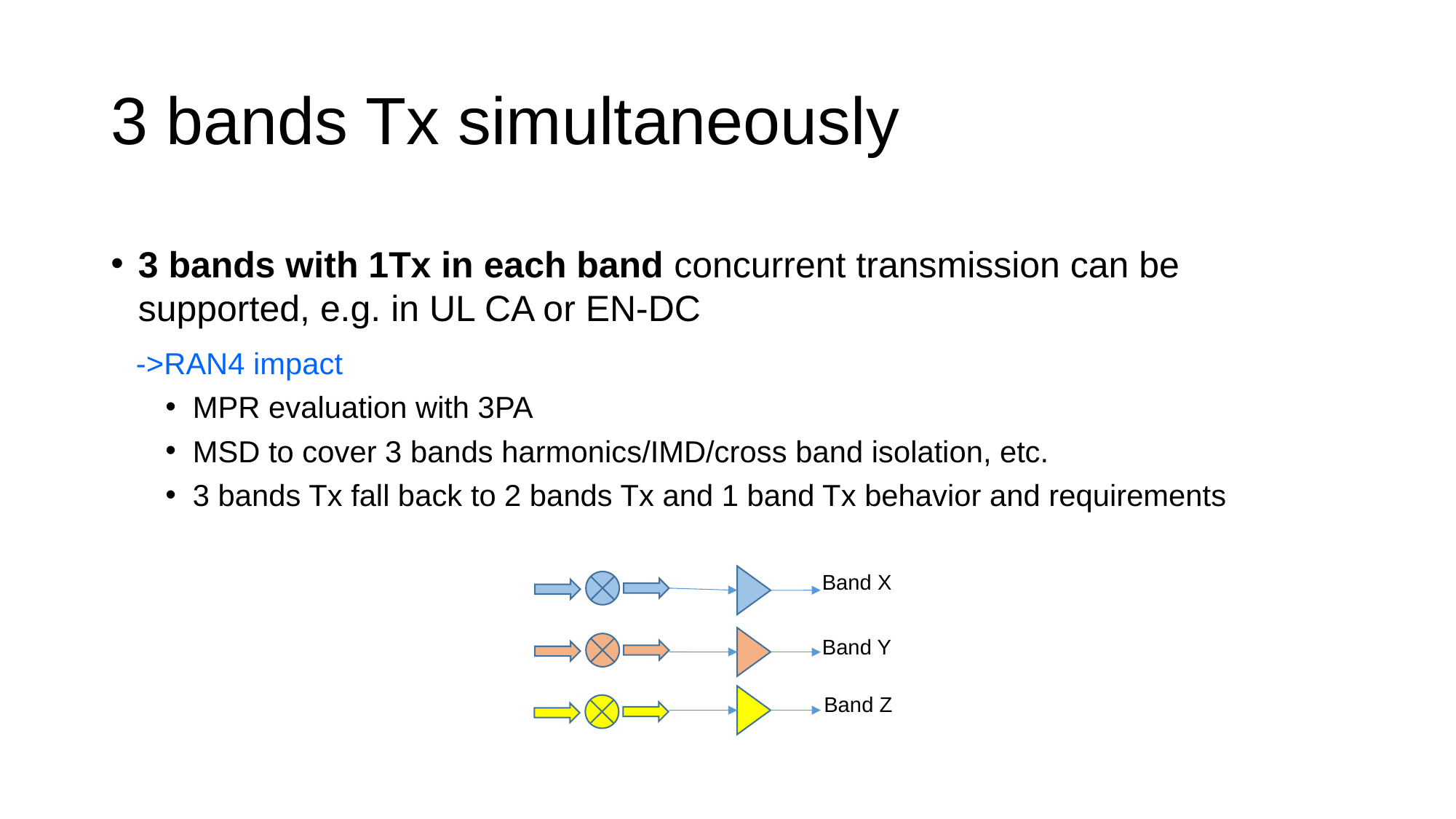

# 3 bands Tx simultaneously
3 bands with 1Tx in each band concurrent transmission can be supported, e.g. in UL CA or EN-DC
   ->RAN4 impact
MPR evaluation with 3PA
MSD to cover 3 bands harmonics/IMD/cross band isolation, etc.
3 bands Tx fall back to 2 bands Tx and 1 band Tx behavior and requirements
Band X

Band Y

Band Z